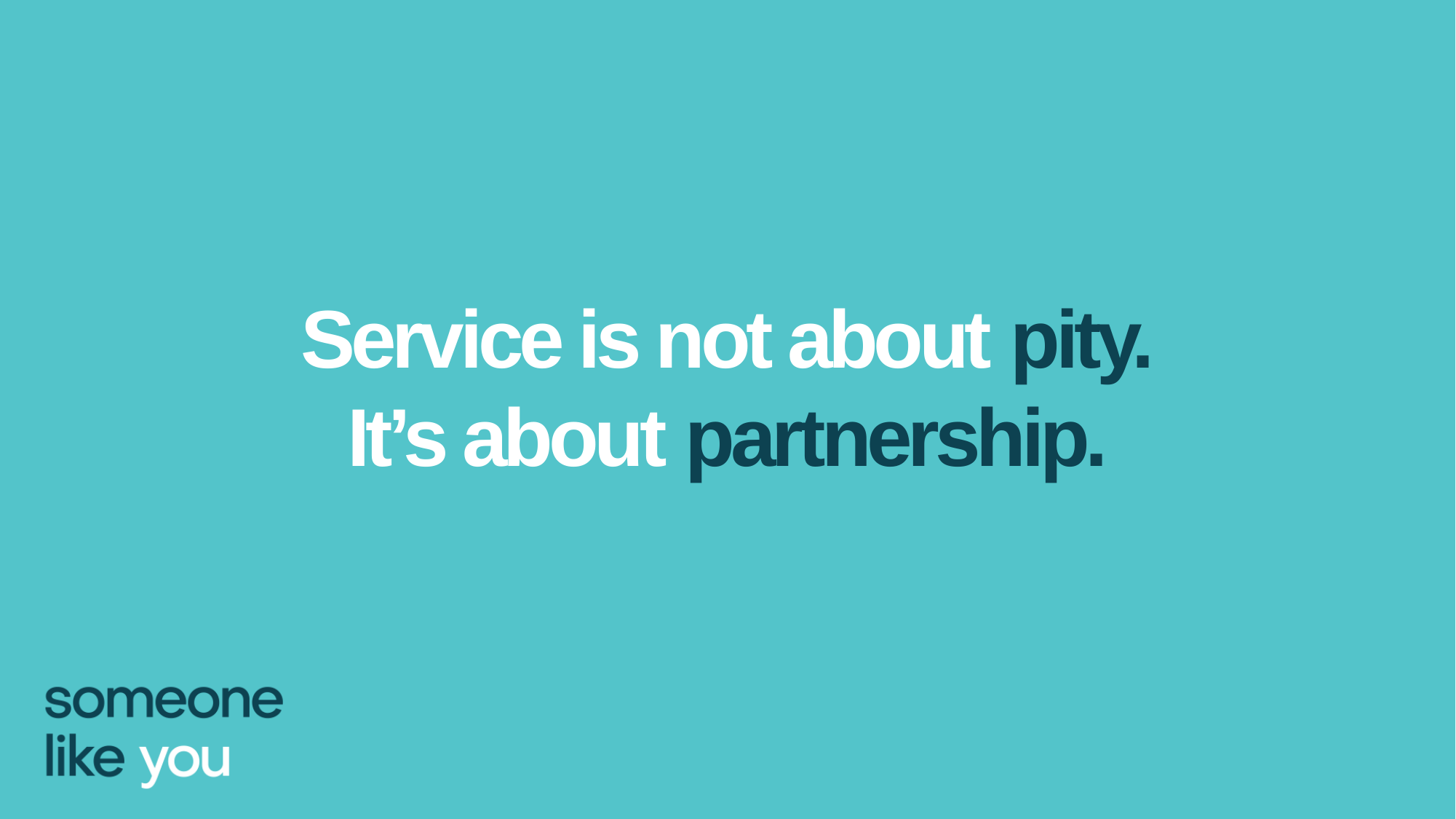

Service is not about pity.
It’s about partnership.